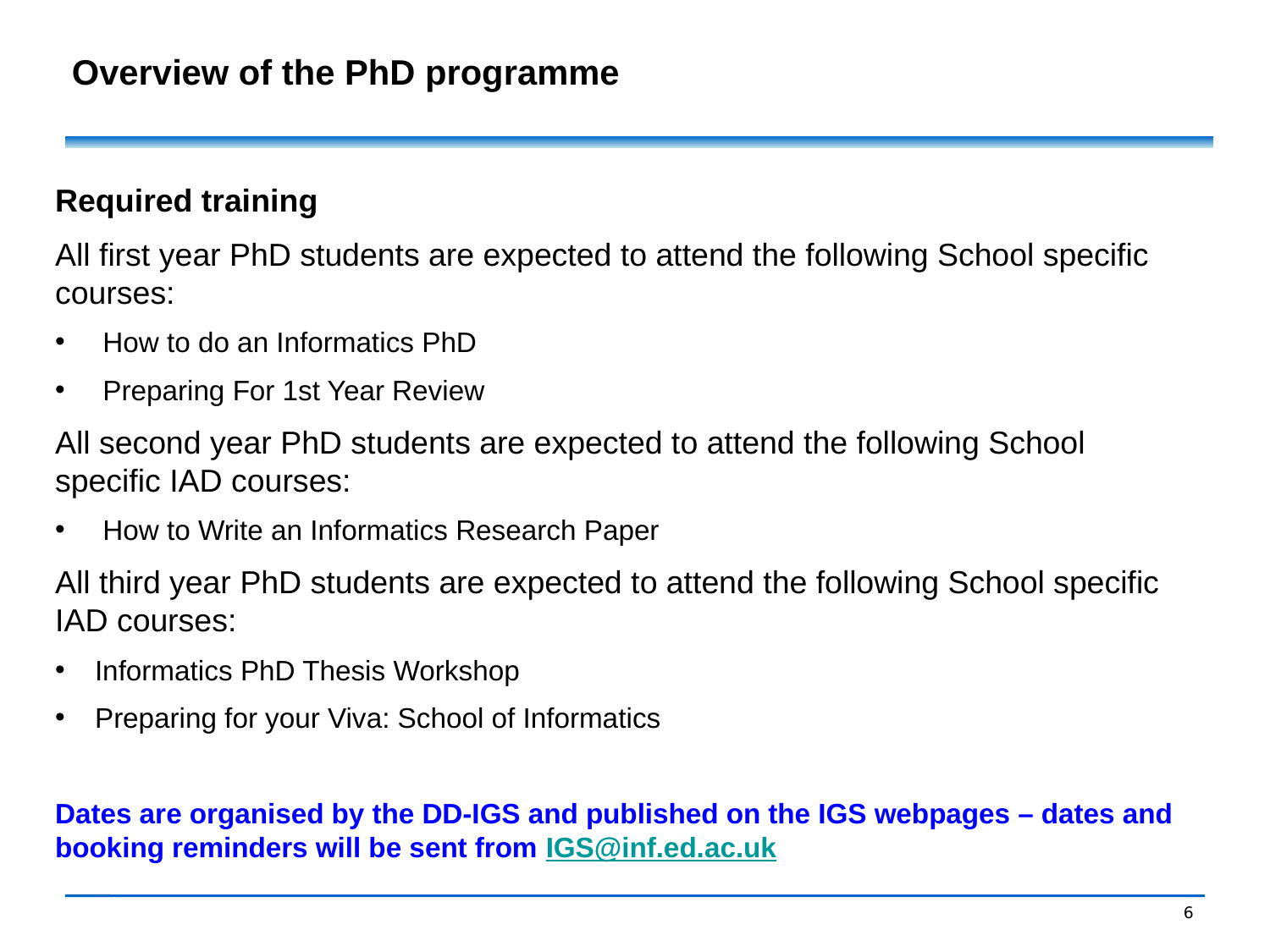

# Overview of the PhD programme
Required training
All first year PhD students are expected to attend the following School specific courses:
How to do an Informatics PhD
Preparing For 1st Year Review
All second year PhD students are expected to attend the following School specific IAD courses:
How to Write an Informatics Research Paper
All third year PhD students are expected to attend the following School specific IAD courses:
Informatics PhD Thesis Workshop
Preparing for your Viva: School of Informatics

Dates are organised by the DD-IGS and published on the IGS webpages – dates and booking reminders will be sent from IGS@inf.ed.ac.uk
6